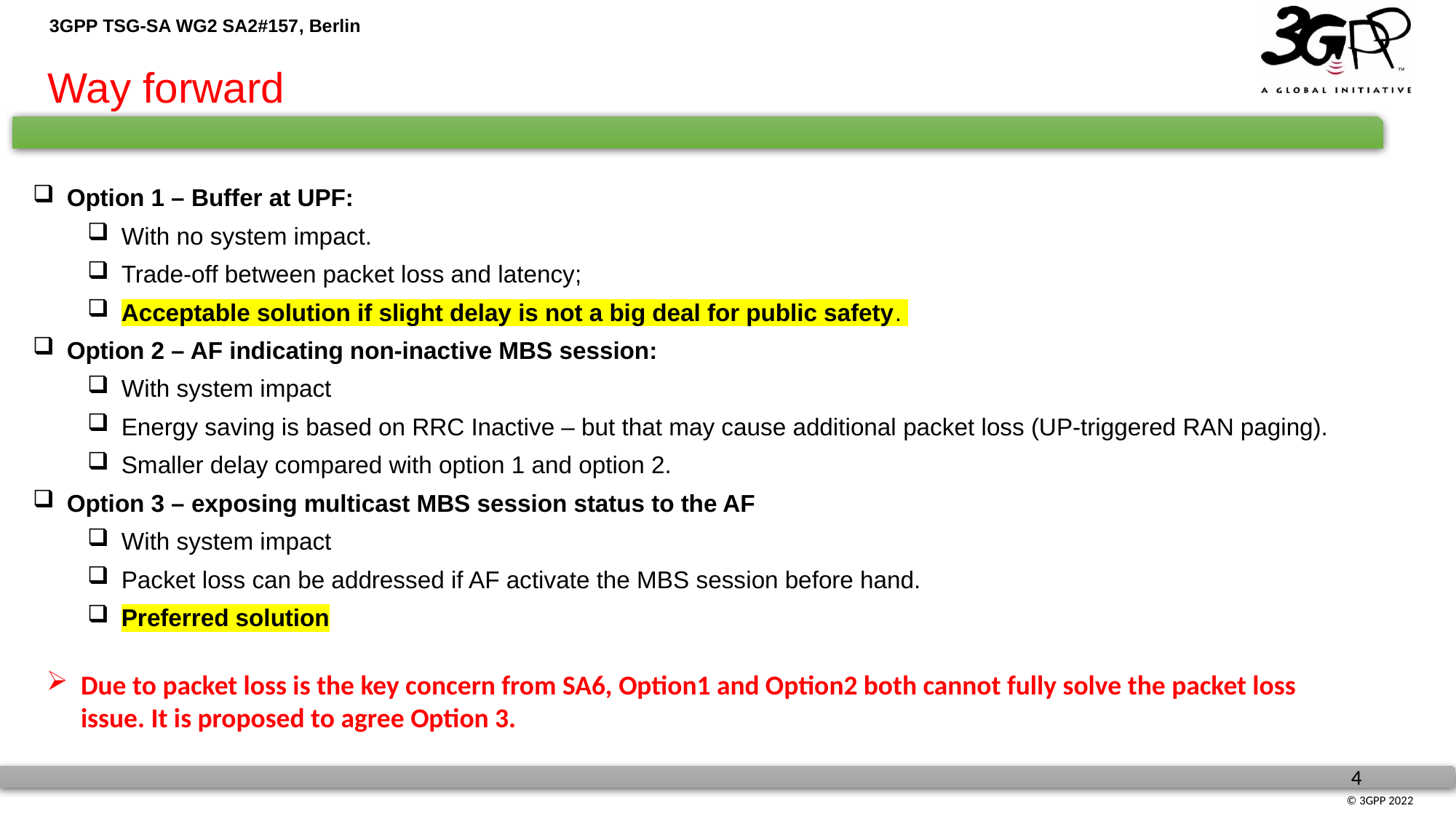

Way forward
Option 1 – Buffer at UPF:
With no system impact.
Trade-off between packet loss and latency;
Acceptable solution if slight delay is not a big deal for public safety.
Option 2 – AF indicating non-inactive MBS session:
With system impact
Energy saving is based on RRC Inactive – but that may cause additional packet loss (UP-triggered RAN paging).
Smaller delay compared with option 1 and option 2.
Option 3 – exposing multicast MBS session status to the AF
With system impact
Packet loss can be addressed if AF activate the MBS session before hand.
Preferred solution

Due to packet loss is the key concern from SA6, Option1 and Option2 both cannot fully solve the packet loss issue. It is proposed to agree Option 3.